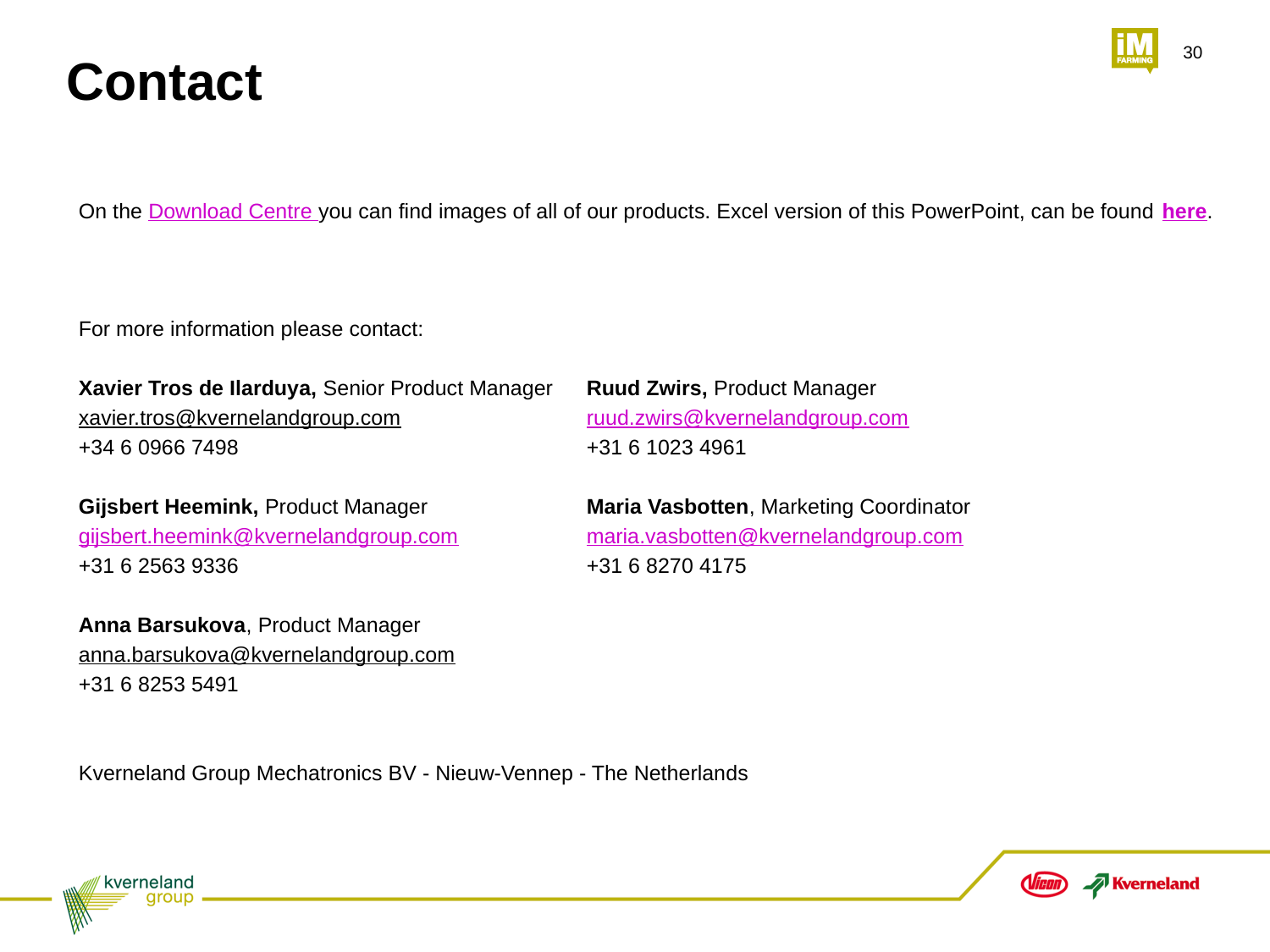

Contact
On the Download Centre you can find images of all of our products. Excel version of this PowerPoint, can be found here.

For more information please contact:

Xavier Tros de Ilarduya, Senior Product Manager 	Ruud Zwirs, Product Manager
xavier.tros@kvernelandgroup.com		ruud.zwirs@kvernelandgroup.com
+34 6 0966 7498			+31 6 1023 4961

Gijsbert Heemink, Product Manager 		Maria Vasbotten, Marketing Coordinator
gijsbert.heemink@kvernelandgroup.com 	maria.vasbotten@kvernelandgroup.com
+31 6 2563 9336			+31 6 8270 4175

Anna Barsukova, Product Manager
anna.barsukova@kvernelandgroup.com
+31 6 8253 5491

Kverneland Group Mechatronics BV - Nieuw-Vennep - The Netherlands